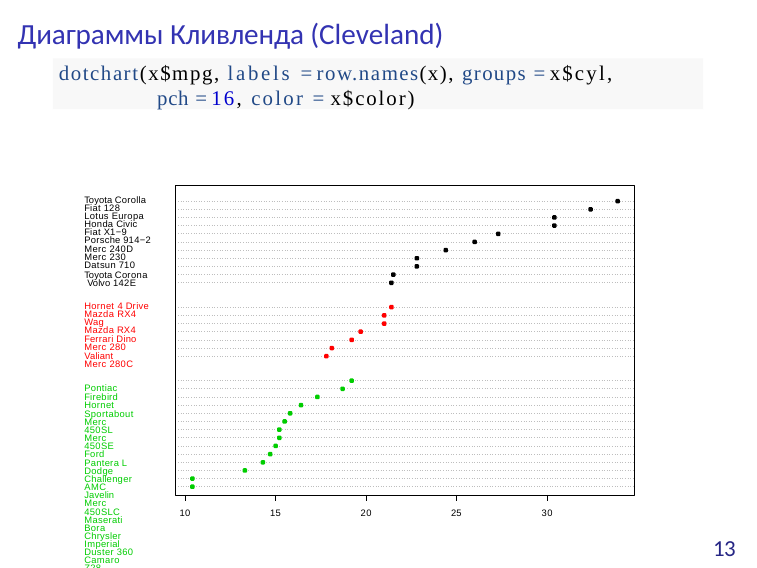

# Диаграммы Кливленда (Cleveland)
dotchart(x$mpg, labels = row.names(x), groups = x$cyl,  pch = 16, color = x$color)

Toyota Corolla
Fiat 128
Lotus Europa
Honda Civic
Fiat X1−9
Porsche 914−2
Merc 240D
Merc 230
Datsun 710
Toyota Corona  Volvo 142E

Hornet 4 Drive
Mazda RX4 Wag
Mazda RX4
Ferrari Dino
Merc 280
Valiant  Merc 280C

Pontiac Firebird
Hornet Sportabout
Merc 450SL
Merc 450SE
Ford Pantera L
Dodge Challenger
AMC Javelin
Merc 450SLC
Maserati Bora
Chrysler Imperial
Duster 360
Camaro Z28
Lincoln Continental  Cadillac Fleetwood

10
15
20
25
30
13